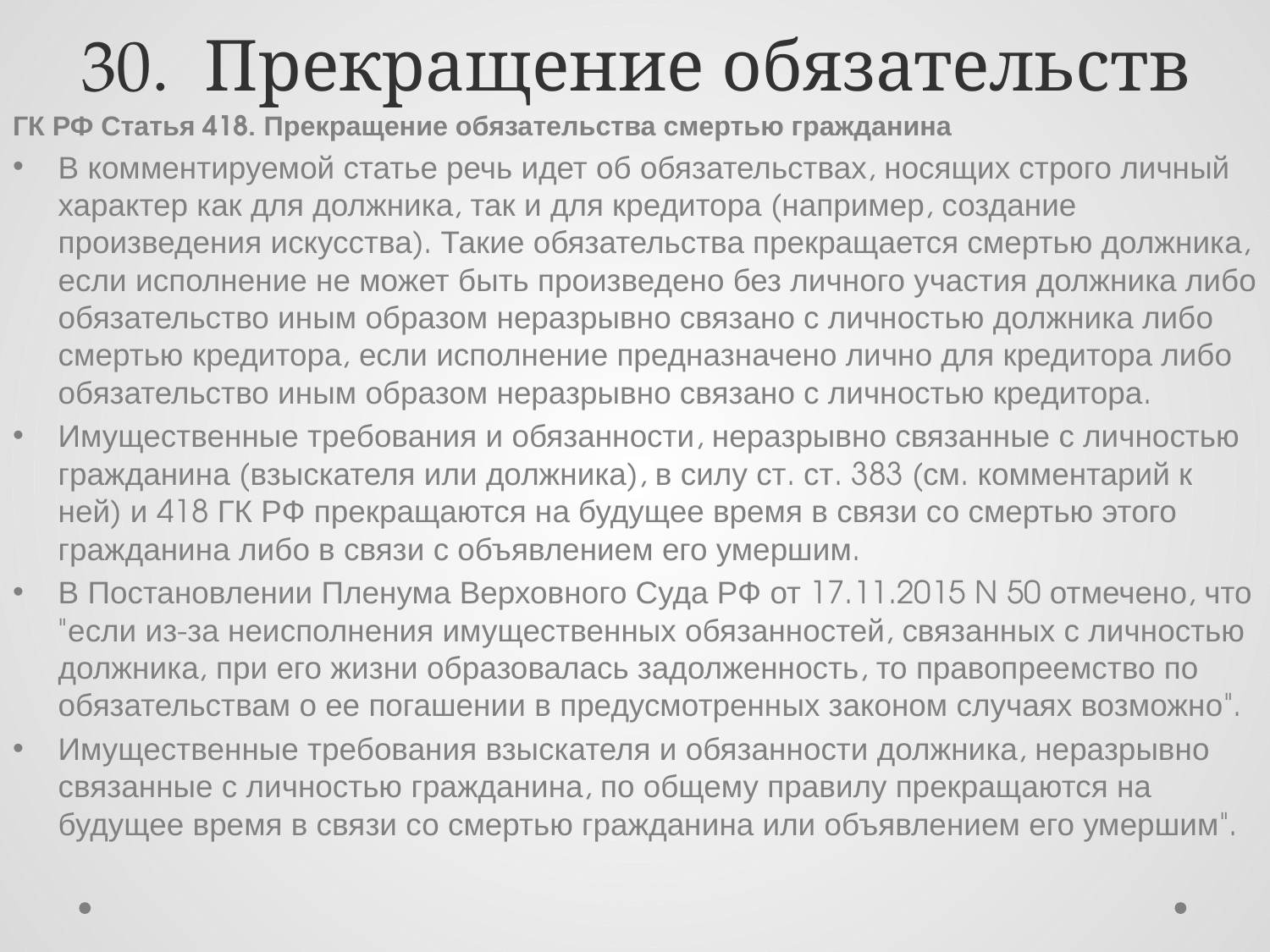

# 30.  Прекращение обязательств
ГК РФ Статья 418. Прекращение обязательства смертью гражданина
В комментируемой статье речь идет об обязательствах, носящих строго личный характер как для должника, так и для кредитора (например, создание произведения искусства). Такие обязательства прекращается смертью должника, если исполнение не может быть произведено без личного участия должника либо обязательство иным образом неразрывно связано с личностью должника либо смертью кредитора, если исполнение предназначено лично для кредитора либо обязательство иным образом неразрывно связано с личностью кредитора.
Имущественные требования и обязанности, неразрывно связанные с личностью гражданина (взыскателя или должника), в силу ст. ст. 383 (см. комментарий к ней) и 418 ГК РФ прекращаются на будущее время в связи со смертью этого гражданина либо в связи с объявлением его умершим.
В Постановлении Пленума Верховного Суда РФ от 17.11.2015 N 50 отмечено, что "если из-за неисполнения имущественных обязанностей, связанных с личностью должника, при его жизни образовалась задолженность, то правопреемство по обязательствам о ее погашении в предусмотренных законом случаях возможно".
Имущественные требования взыскателя и обязанности должника, неразрывно связанные с личностью гражданина, по общему правилу прекращаются на будущее время в связи со смертью гражданина или объявлением его умершим".